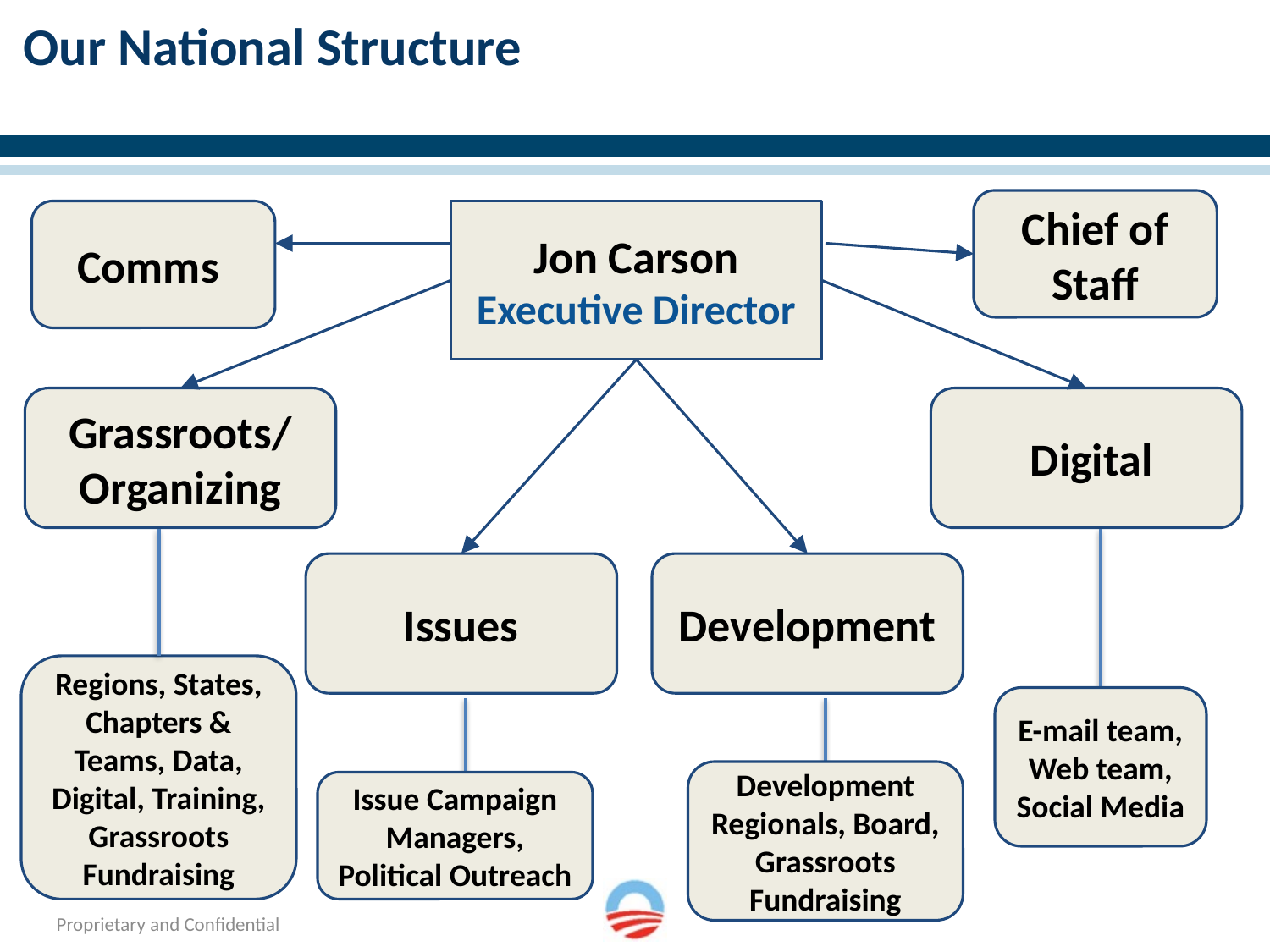

# Our National Structure
Chief of Staff
Comms
Jon Carson
Executive Director
Grassroots/ Organizing
 Digital
Issues
Development
Regions, States, Chapters & Teams, Data, Digital, Training, Grassroots Fundraising
E-mail team, Web team, Social Media
Development Regionals, Board, Grassroots Fundraising
Issue Campaign Managers, Political Outreach